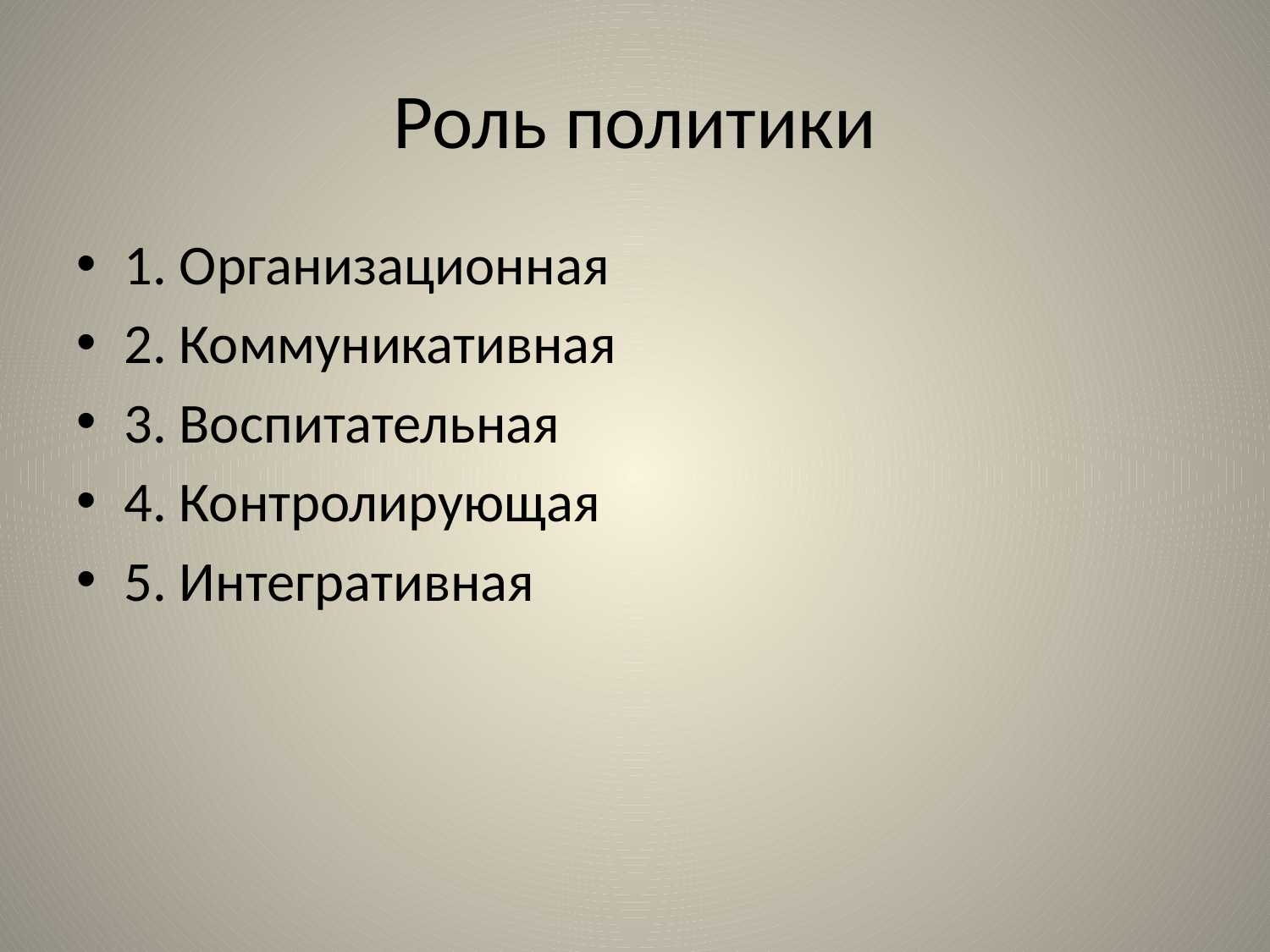

# Роль политики
1. Организационная
2. Коммуникативная
3. Воспитательная
4. Контролирующая
5. Интегративная